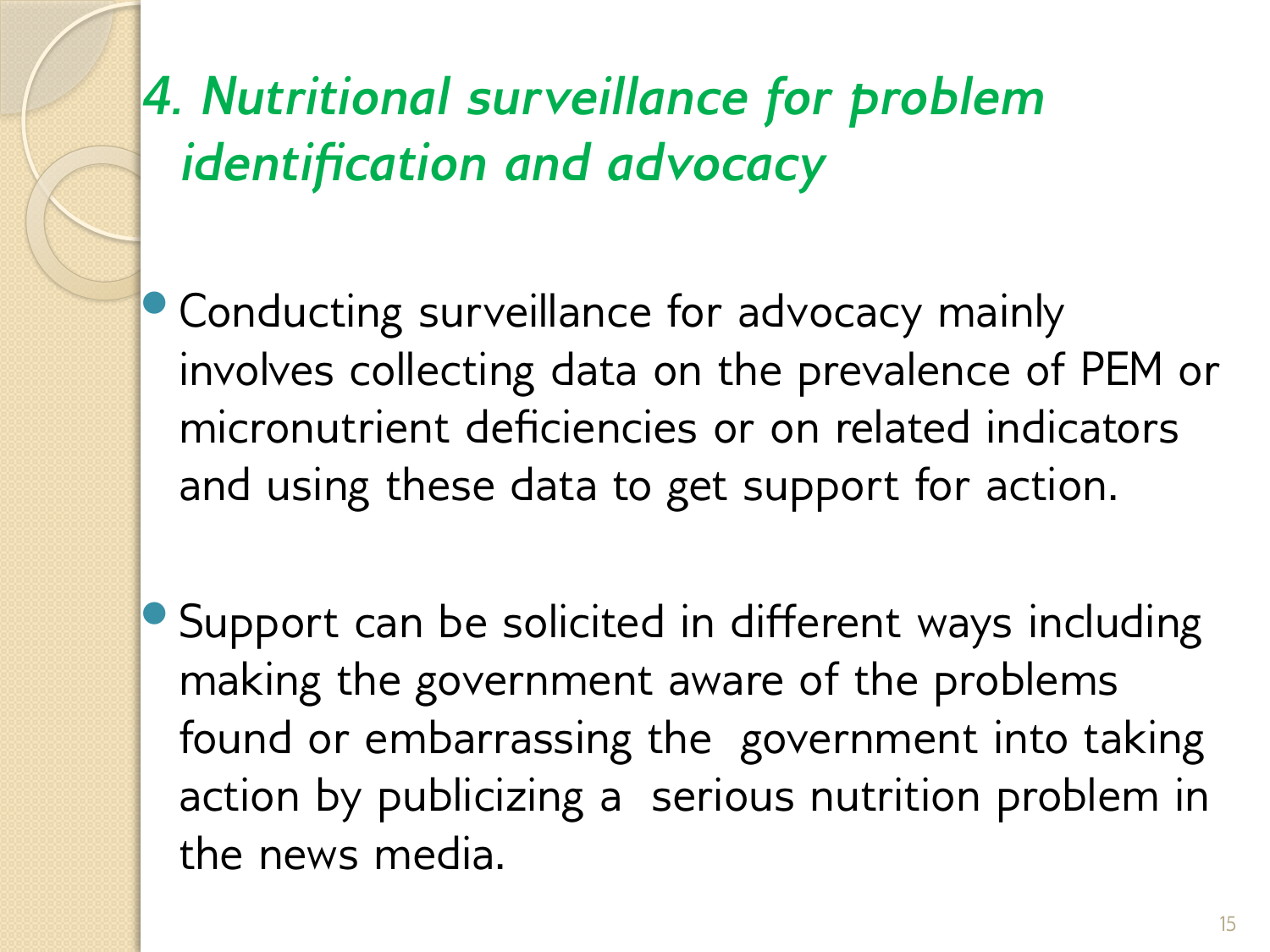

4. Nutritional surveillance for problem identification and advocacy

Conducting surveillance for advocacy mainly involves collecting data on the prevalence of PEM or micronutrient deficiencies or on related indicators and using these data to get support for action.

Support can be solicited in different ways including making the government aware of the problems found or embarrassing the  government into taking action by publicizing a  serious nutrition problem in the news media.

15